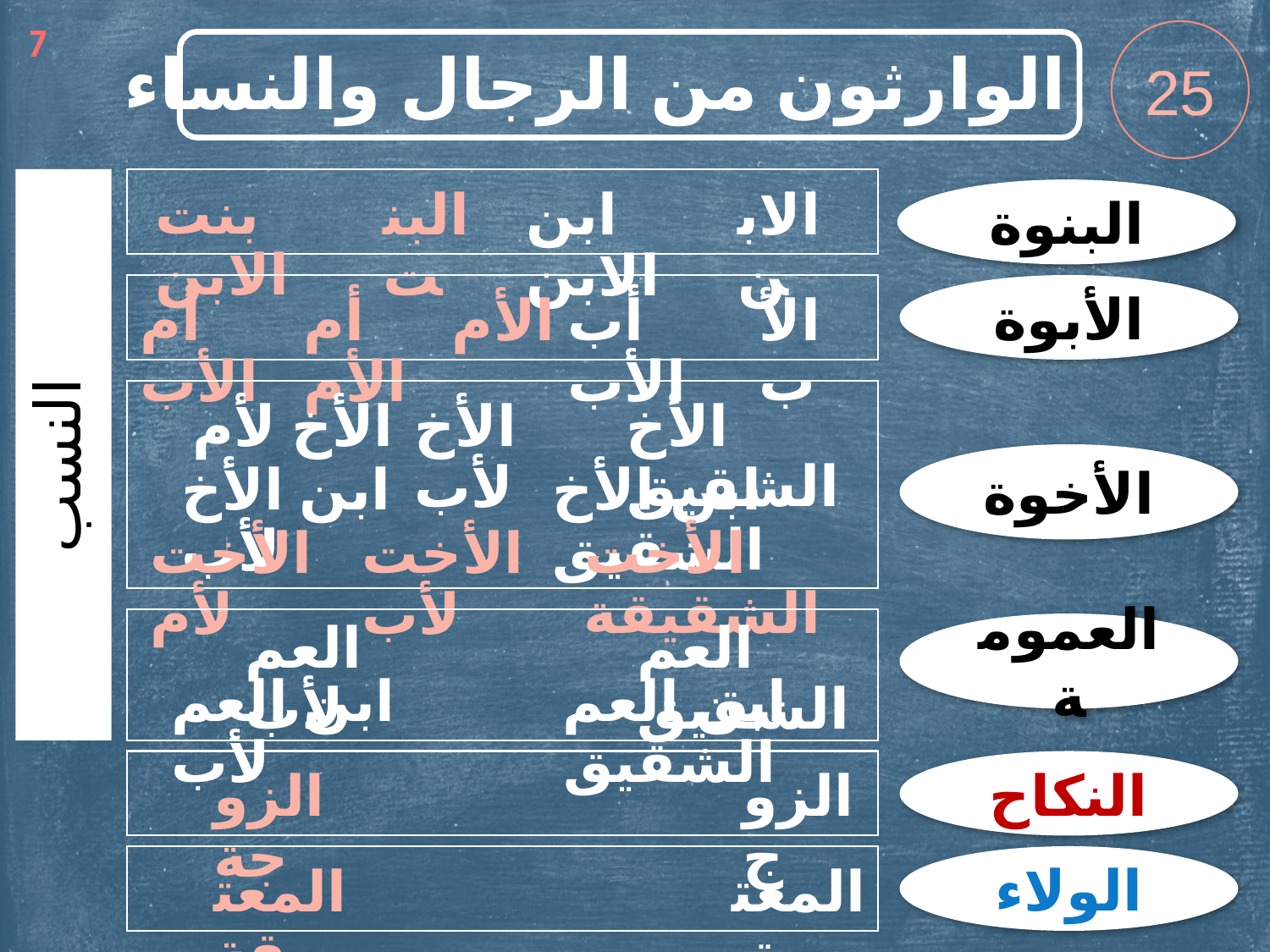

7
25

الوارثون من الرجال والنساء

البنوة
بنت الابن
البنت
ابن الابن
الابن

الأبوة
الأب
أم الأب
أم الأم
الأم
أب الأب

الأخ لأم
الأخ الشقيق
الأخ لأب
النسب
الأخوة
ابن الأخ الشقيق
ابن الأخ لأب
الأخت الشقيقة
الأخت لأم
الأخت لأب

العم الشقيق
العم لأب
العمومة
ابن العم لأب
ابن العم الشقيق

النكاح
الزوجة
الزوج

الولاء
المعتق
المعتقة